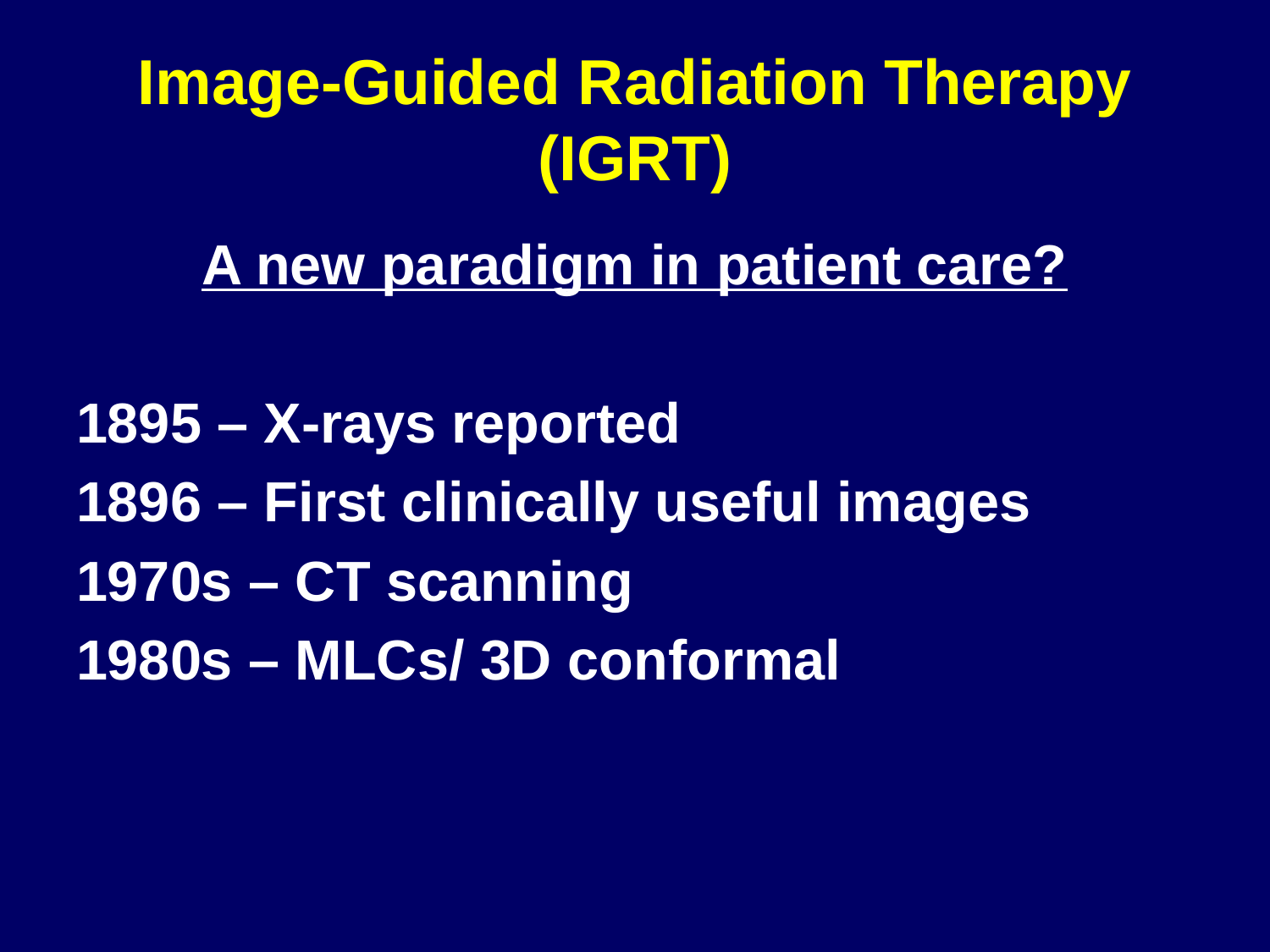

# Image-Guided Radiation Therapy (IGRT)
A new paradigm in patient care?

1895 – X-rays reported
1896 – First clinically useful images
1970s – CT scanning
1980s – MLCs/ 3D conformal